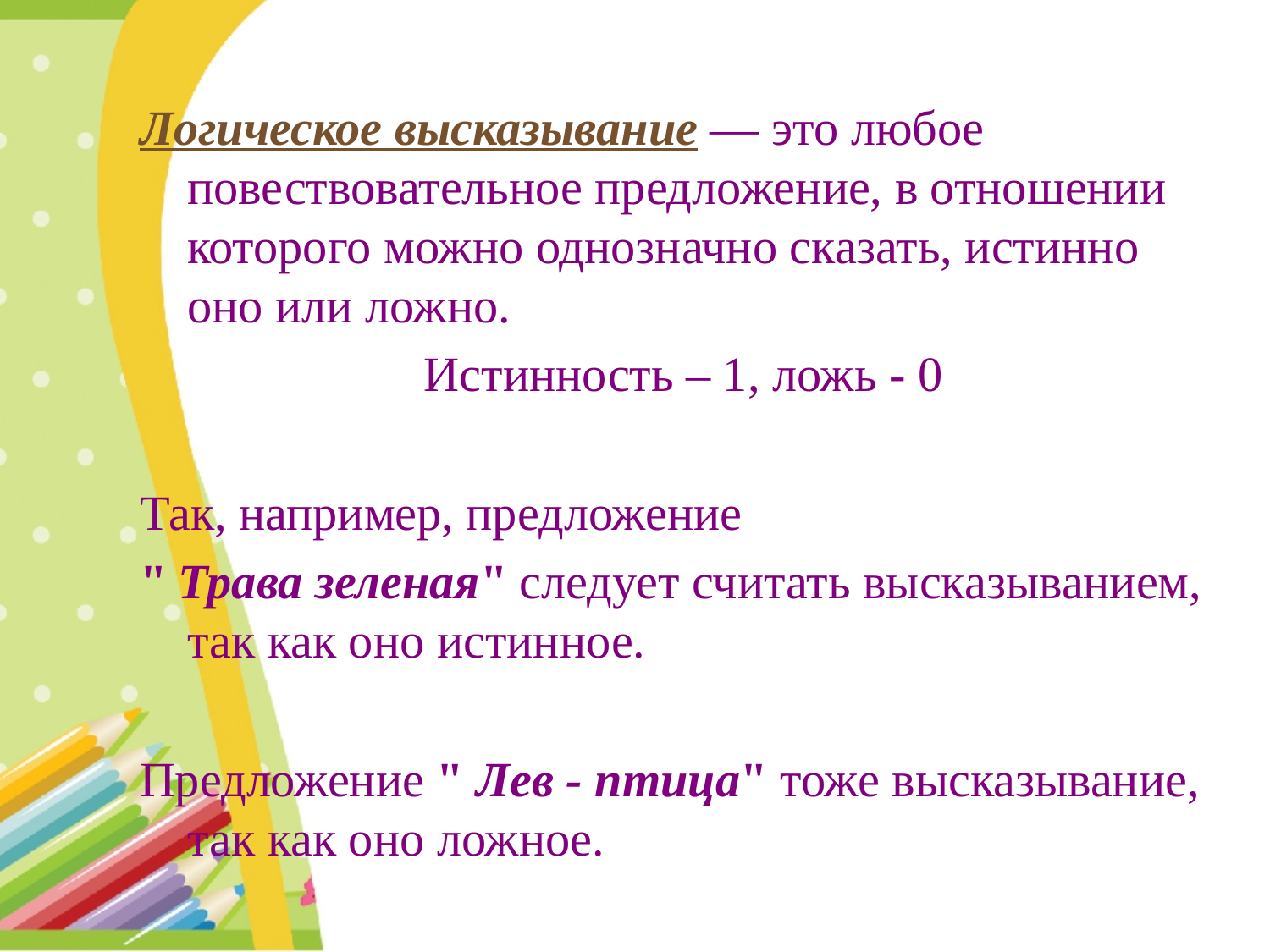

Логическое высказывание — это любое повествовательное предложение, в отношении которого можно однозначно сказать, истинно оно или ложно.
Истинность – 1, ложь - 0

Так, например, предложение
" Трава зеленая" следует считать высказыванием, так как оно истинное.

Предложение " Лев - птица" тоже высказывание, так как оно ложное.